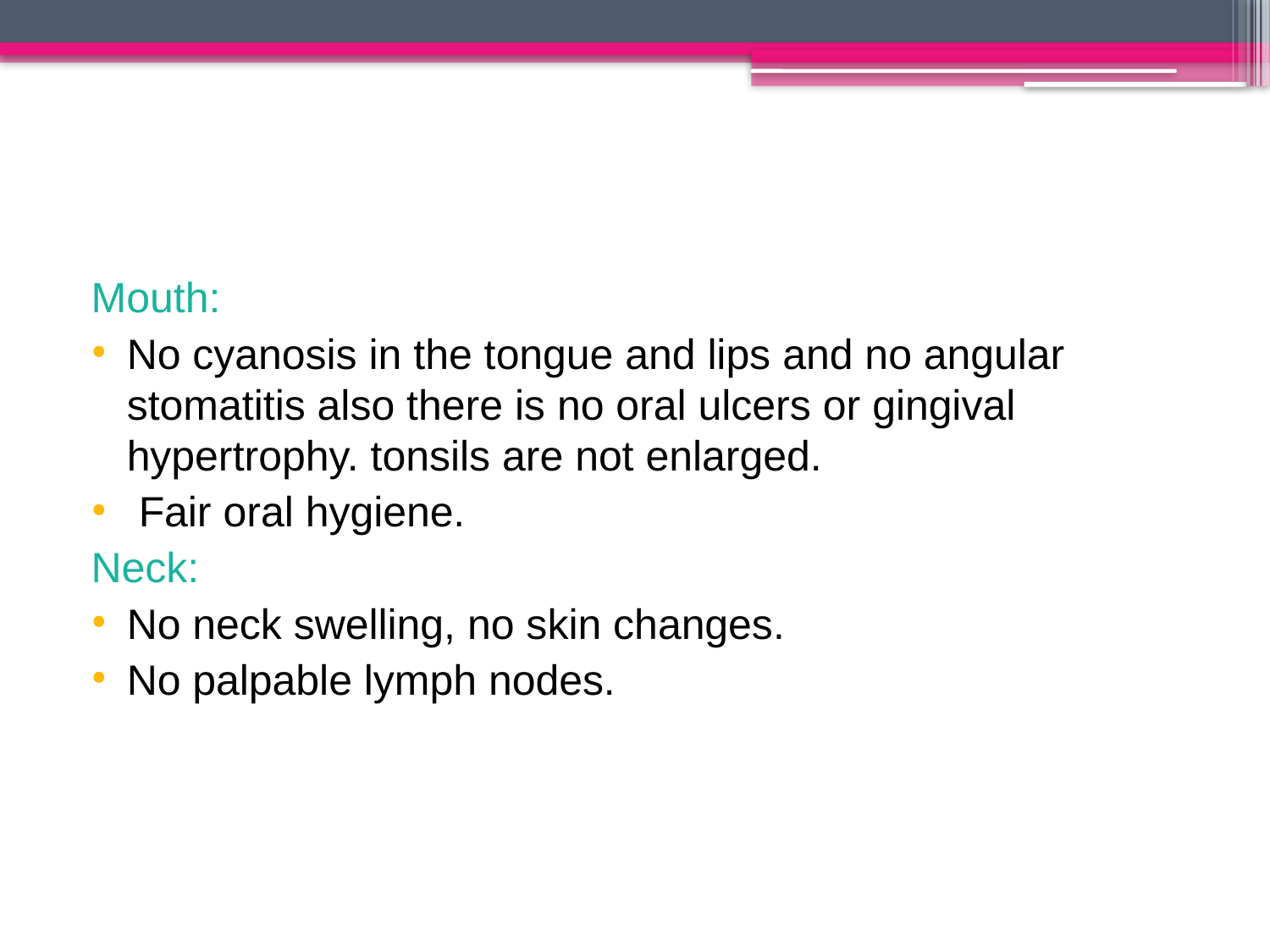

Mouth:
No cyanosis in the tongue and lips and no angular stomatitis also there is no oral ulcers or gingival hypertrophy. tonsils are not enlarged.
 Fair oral hygiene.
Neck:
No neck swelling, no skin changes.
No palpable lymph nodes.